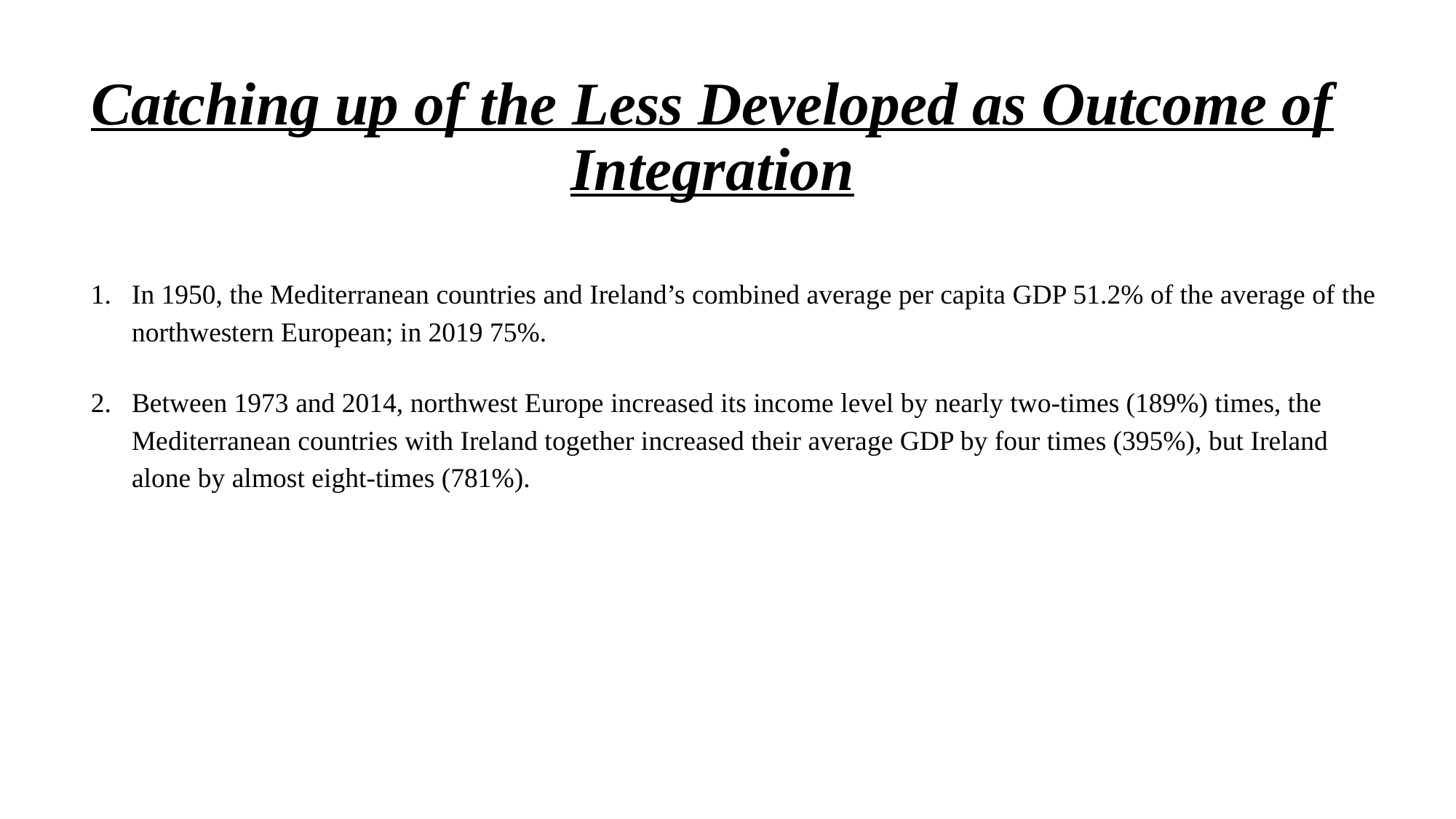

# Catching up of the Less Developed as Outcome of Integration
In 1950, the Mediterranean countries and Ireland’s combined average per capita GDP 51.2% of the average of the northwestern European; in 2019 75%.
Between 1973 and 2014, northwest Europe increased its income level by nearly two-times (189%) times, the Mediterranean countries with Ireland together increased their average GDP by four times (395%), but Ireland alone by almost eight-times (781%).